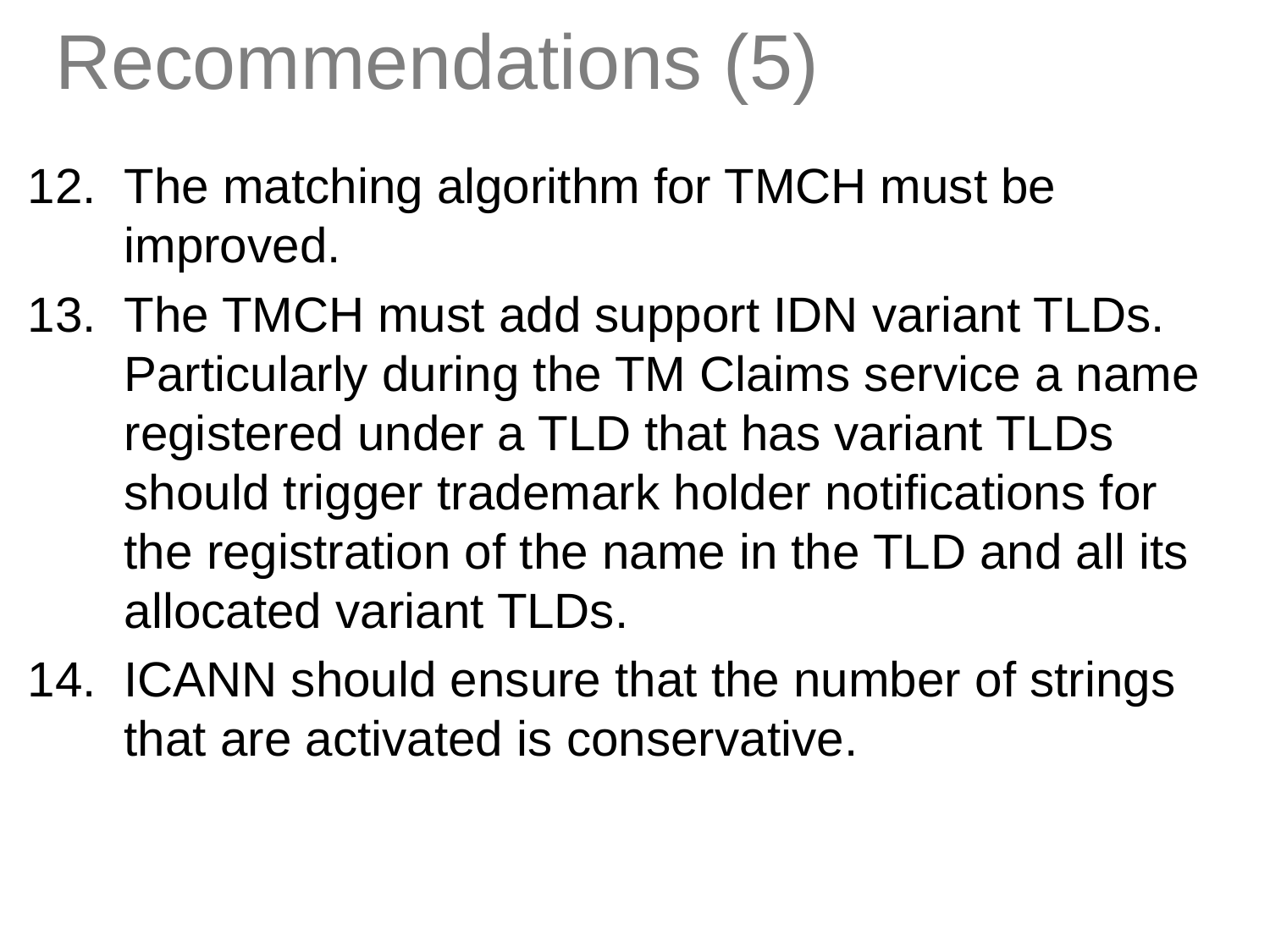

# Recommendations (5)
The matching algorithm for TMCH must be improved.
The TMCH must add support IDN variant TLDs. Particularly during the TM Claims service a name registered under a TLD that has variant TLDs should trigger trademark holder notifications for the registration of the name in the TLD and all its allocated variant TLDs.
ICANN should ensure that the number of strings that are activated is conservative.
35